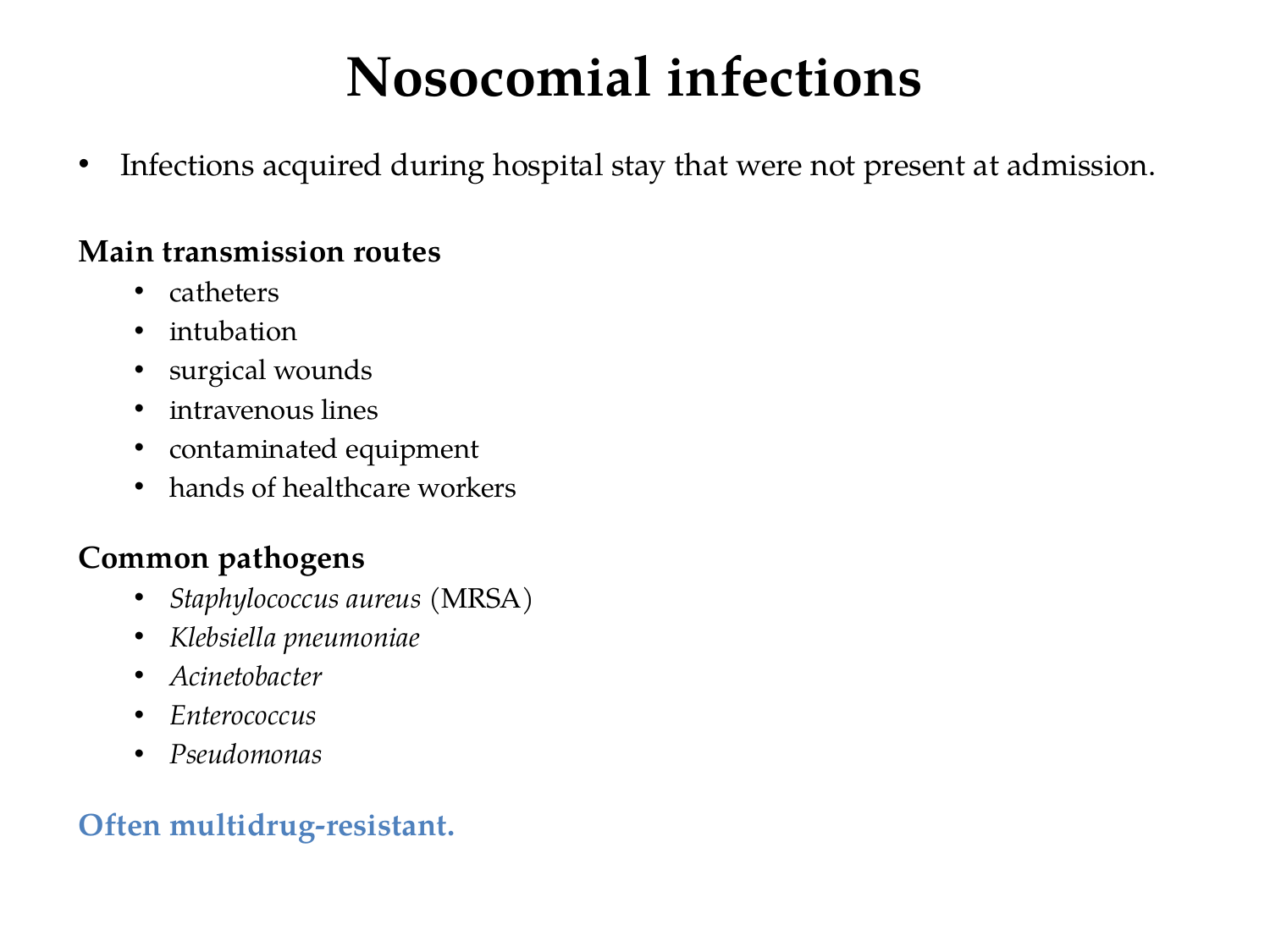

# Nosocomial infections
Infections acquired during hospital stay that were not present at admission.

Main transmission routes
catheters
intubation
surgical wounds
intravenous lines
contaminated equipment
hands of healthcare workers
Common pathogens
Staphylococcus aureus (MRSA)
Klebsiella pneumoniae
Acinetobacter
Enterococcus
Pseudomonas
Often multidrug-resistant.